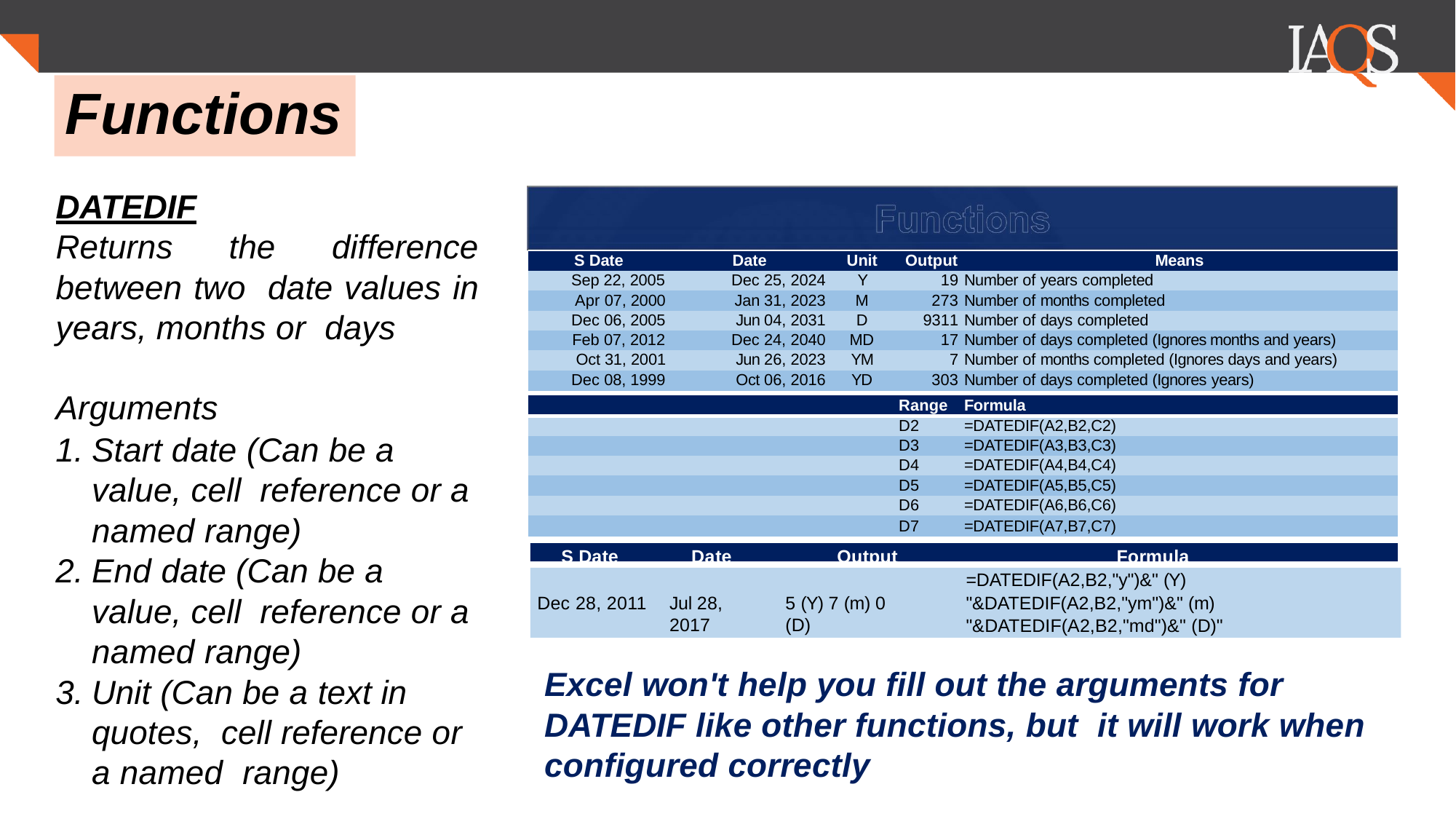

.
.
# Functions

DATEDIF
Returns the difference between two  date values in years, months or  days

Arguments
Start date (Can be a value, cell  reference or a named range)
End date (Can be a value, cell  reference or a named range)
Unit (Can be a text in quotes,  cell reference or a named  range)

| S Date | Date | Unit | Output | Means |
| --- | --- | --- | --- | --- |
| Sep 22, 2005 | Dec 25, 2024 | Y | 19 | Number of years completed |
| Apr 07, 2000 | Jan 31, 2023 | M | 273 | Number of months completed |
| Dec 06, 2005 | Jun 04, 2031 | D | 9311 | Number of days completed |
| Feb 07, 2012 | Dec 24, 2040 | MD | 17 | Number of days completed (Ignores months and years) |
| Oct 31, 2001 | Jun 26, 2023 | YM | 7 | Number of months completed (Ignores days and years) |
| Dec 08, 1999 | Oct 06, 2016 | YD | 303 | Number of days completed (Ignores years) |
|  |  |  | Range | Formula |
|  |  |  | D2 | =DATEDIF(A2,B2,C2) |
|  |  |  | D3 | =DATEDIF(A3,B3,C3) |
|  |  |  | D4 | =DATEDIF(A4,B4,C4) |
|  |  |  | D5 | =DATEDIF(A5,B5,C5) |
|  |  |  | D6 | =DATEDIF(A6,B6,C6) |
|  |  |  | D7 | =DATEDIF(A7,B7,C7) |

S Date
Date
Output
Formula
=DATEDIF(A2,B2,"y")&" (Y)
"&DATEDIF(A2,B2,"ym")&" (m)
"&DATEDIF(A2,B2,"md")&" (D)"

Dec 28, 2011
Jul 28, 2017
5 (Y) 7 (m) 0 (D)
Excel won't help you fill out the arguments for DATEDIF like other functions, but  it will work when configured correctly